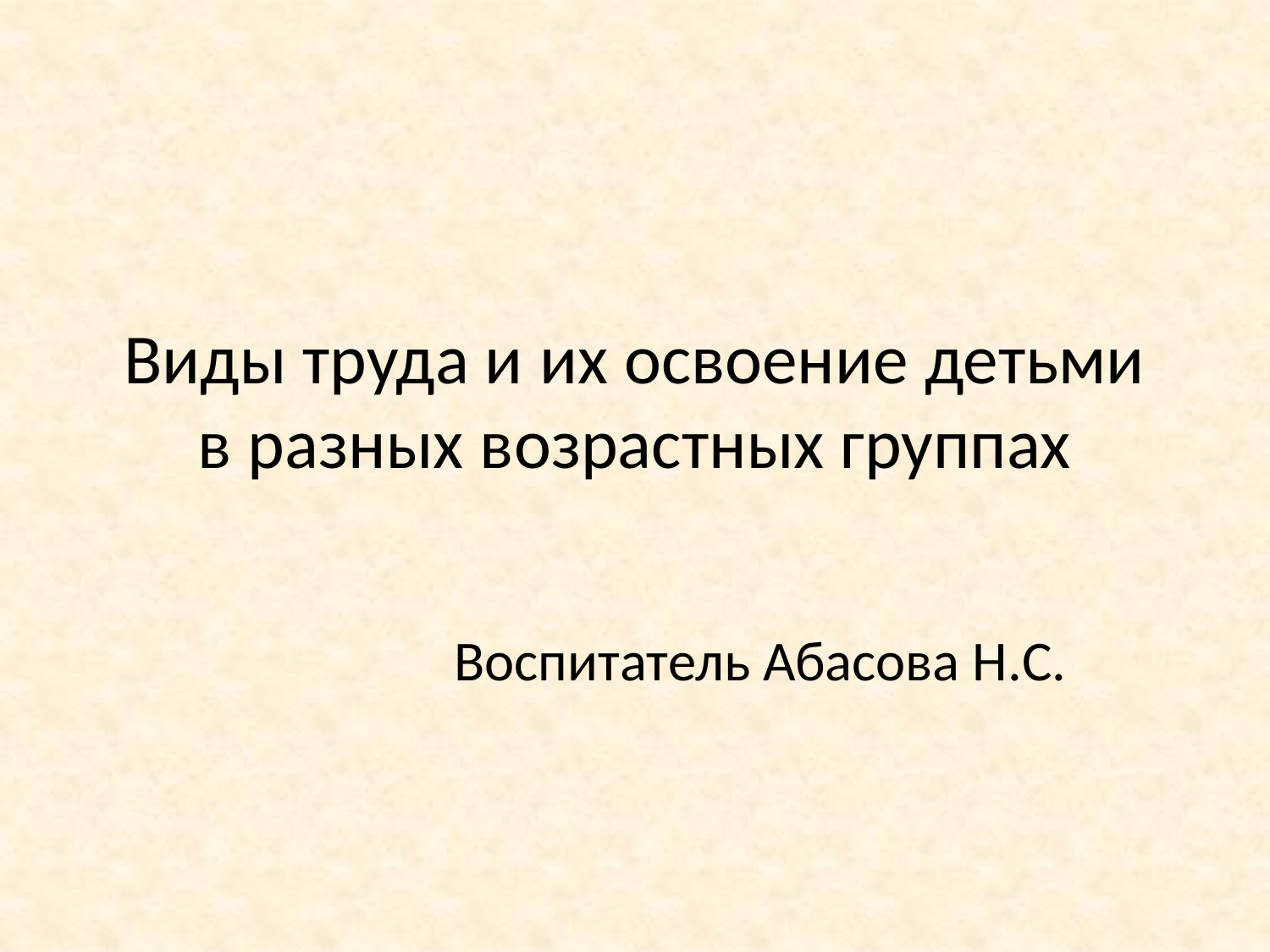

# Виды труда и их освоение детьми в разных возрастных группах

Воспитатель Абасова Н.С.